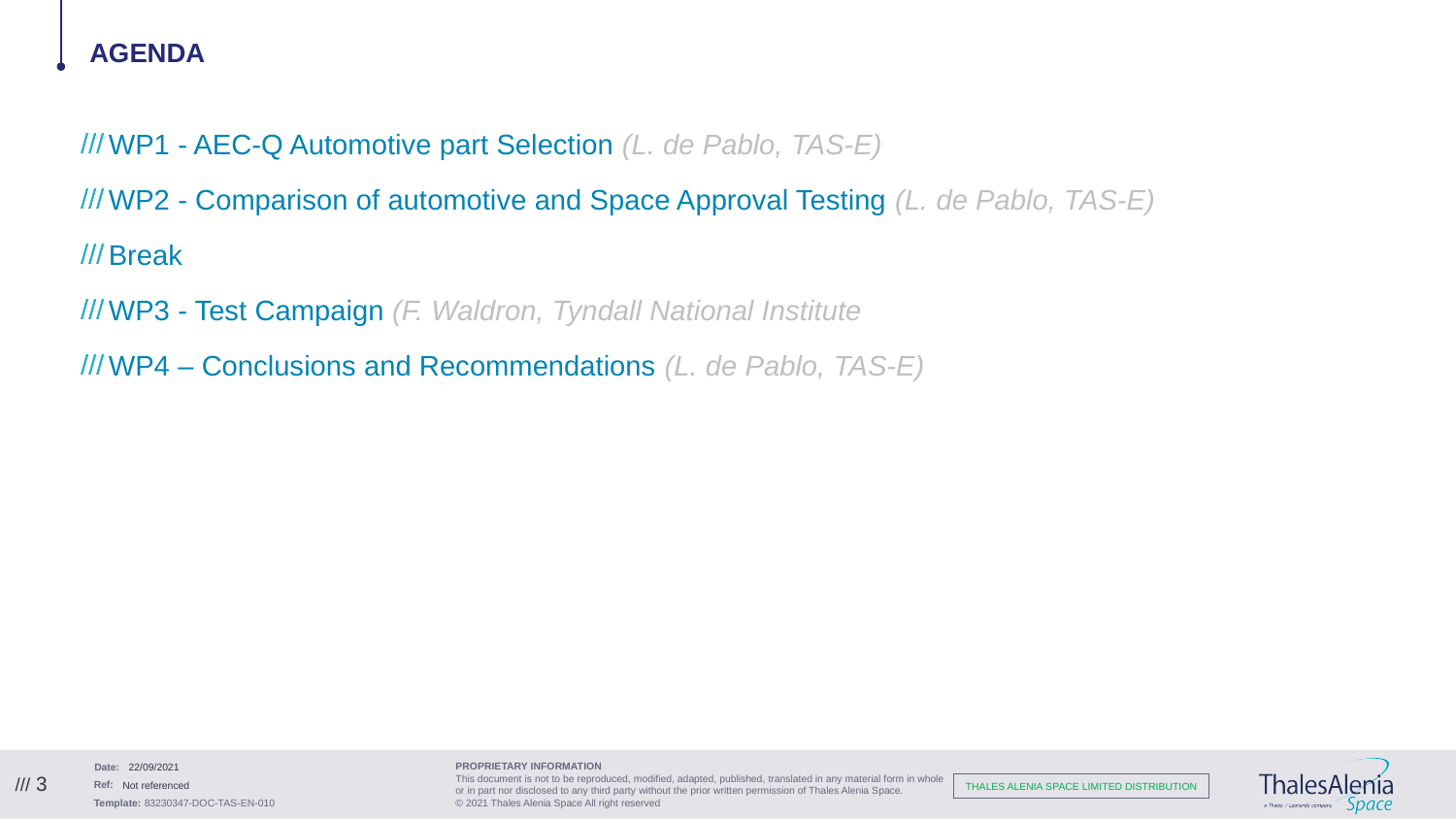

# agenda
WP1 - AEC-Q Automotive part Selection (L. de Pablo, TAS-E)
WP2 - Comparison of automotive and Space Approval Testing (L. de Pablo, TAS-E)
Break
WP3 - Test Campaign (F. Waldron, Tyndall National Institute
WP4 – Conclusions and Recommendations (L. de Pablo, TAS-E)

22/09/2021
/// 3
Not referenced